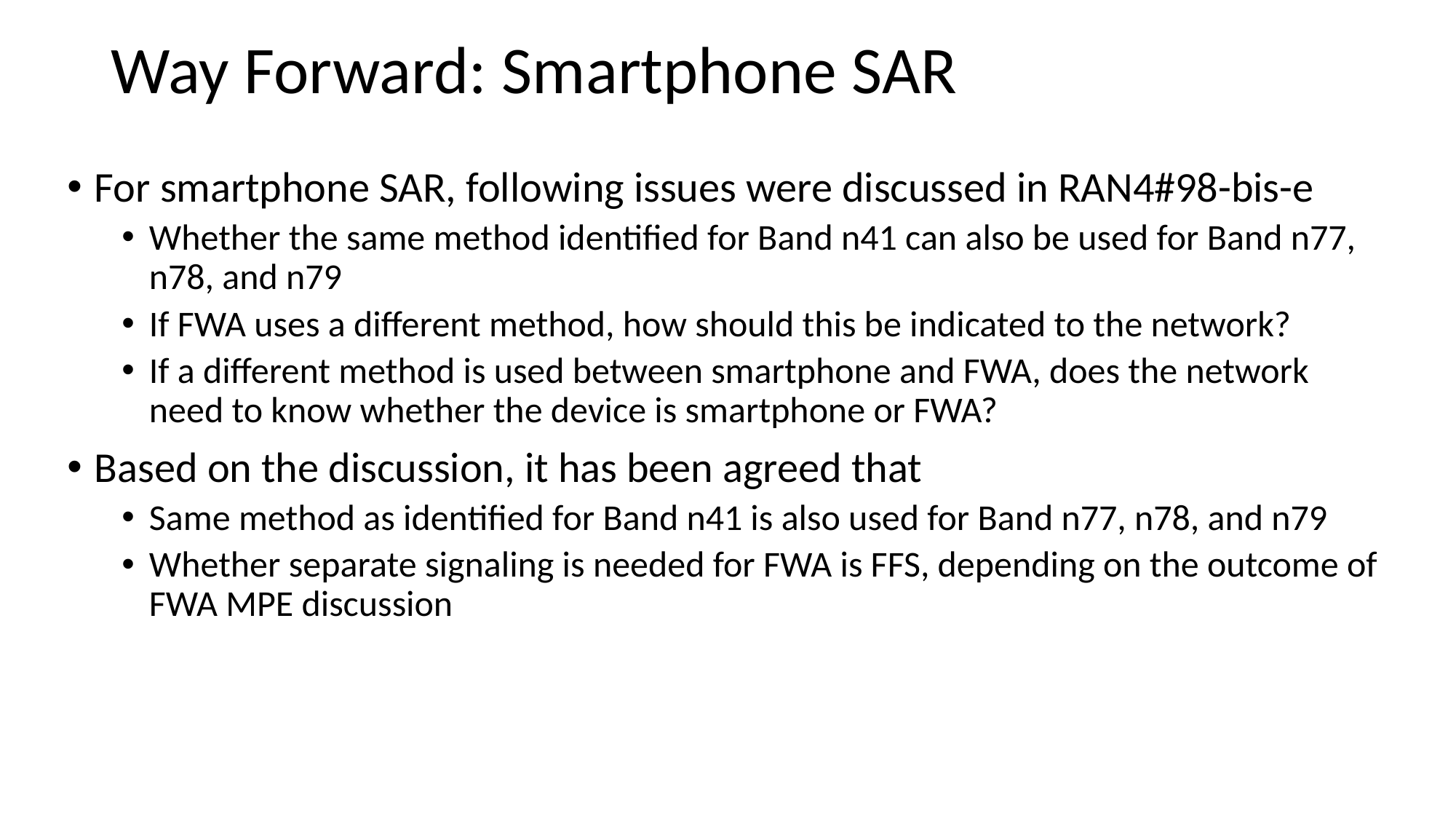

Way Forward: Smartphone SAR
For smartphone SAR, following issues were discussed in RAN4#98-bis-e
Whether the same method identified for Band n41 can also be used for Band n77, n78, and n79
If FWA uses a different method, how should this be indicated to the network?
If a different method is used between smartphone and FWA, does the network need to know whether the device is smartphone or FWA?
Based on the discussion, it has been agreed that
Same method as identified for Band n41 is also used for Band n77, n78, and n79
Whether separate signaling is needed for FWA is FFS, depending on the outcome of FWA MPE discussion